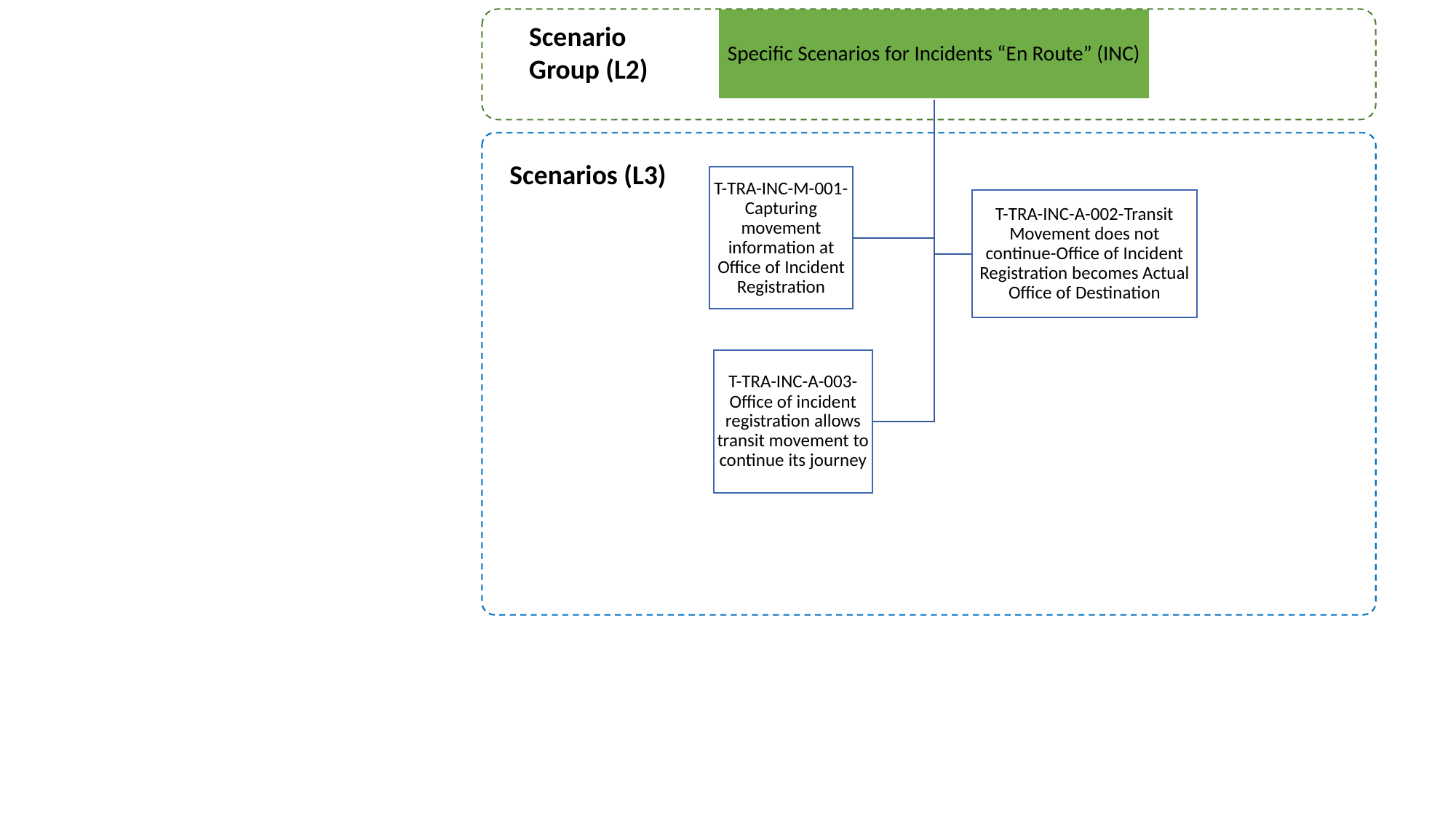

Specific Scenarios for Incidents “En Route” (INC)
T-TRA-INC-M-001-Capturing movement information at Office of Incident Registration
T-TRA-INC-A-002-Transit Movement does not continue-Office of Incident Registration becomes Actual Office of Destination
T-TRA-INC-A-003-Office of incident registration allows transit movement to continue its journey

Scenario Group (L2)

Scenarios (L3)